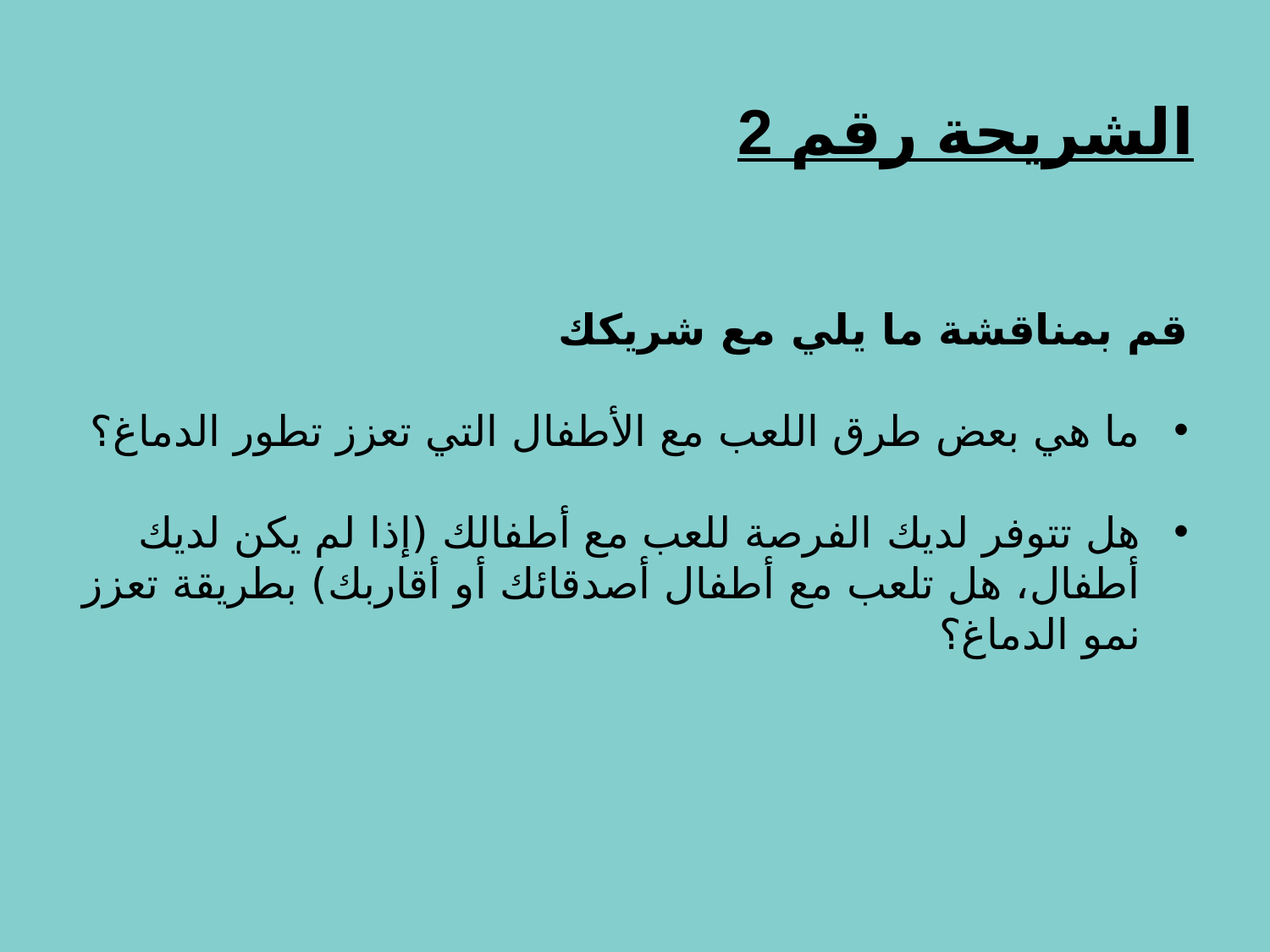

# الشريحة رقم 2
قم بمناقشة ما يلي مع شريكك

ما هي بعض طرق اللعب مع الأطفال التي تعزز تطور الدماغ؟

هل تتوفر لديك الفرصة للعب مع أطفالك (إذا لم يكن لديك أطفال، هل تلعب مع أطفال أصدقائك أو أقاربك) بطريقة تعزز نمو الدماغ؟